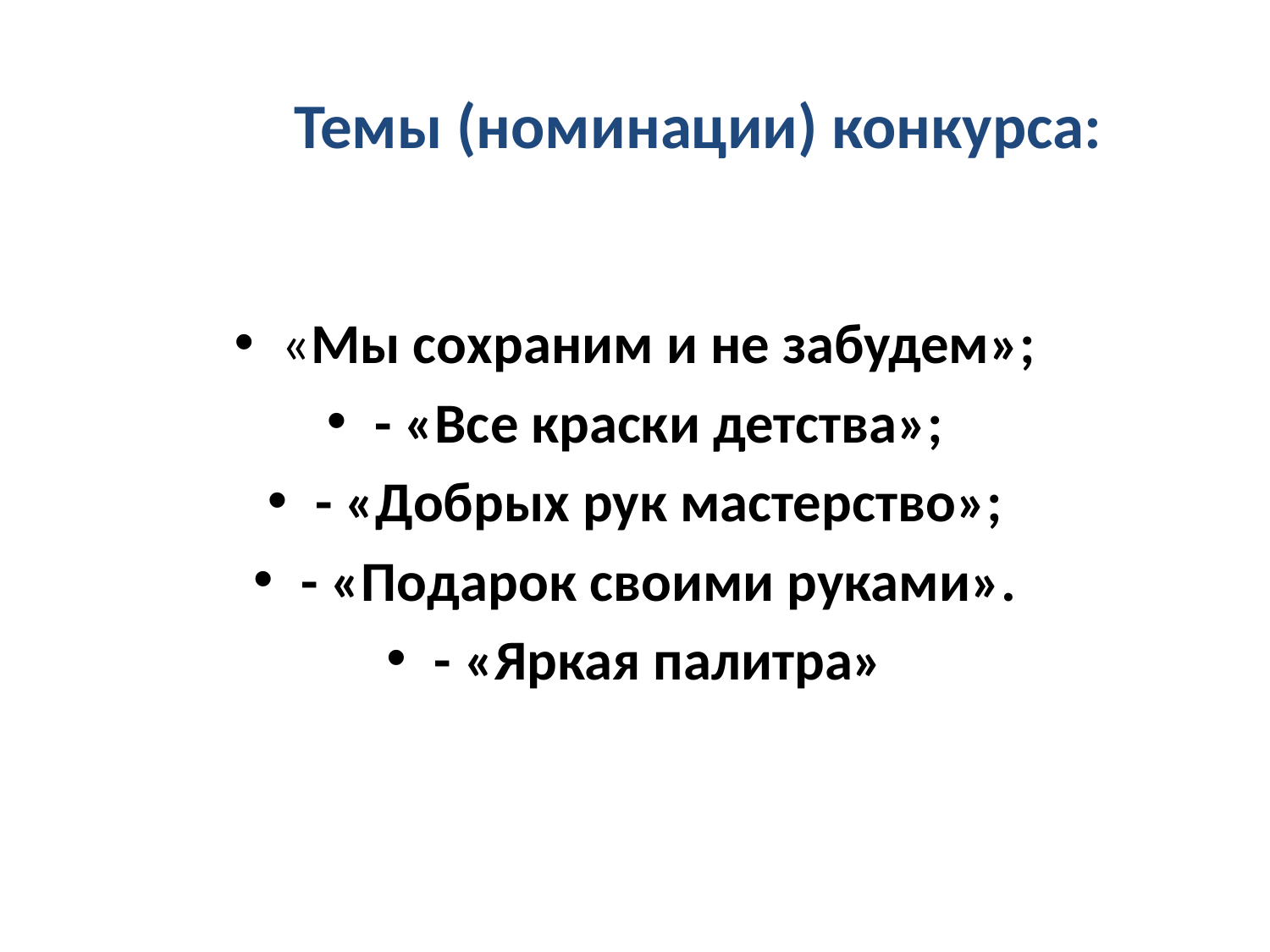

# Темы (номинации) конкурса:

«Мы сохраним и не забудем»;
- «Все краски детства»;
- «Добрых рук мастерство»;
- «Подарок своими руками».
- «Яркая палитра»